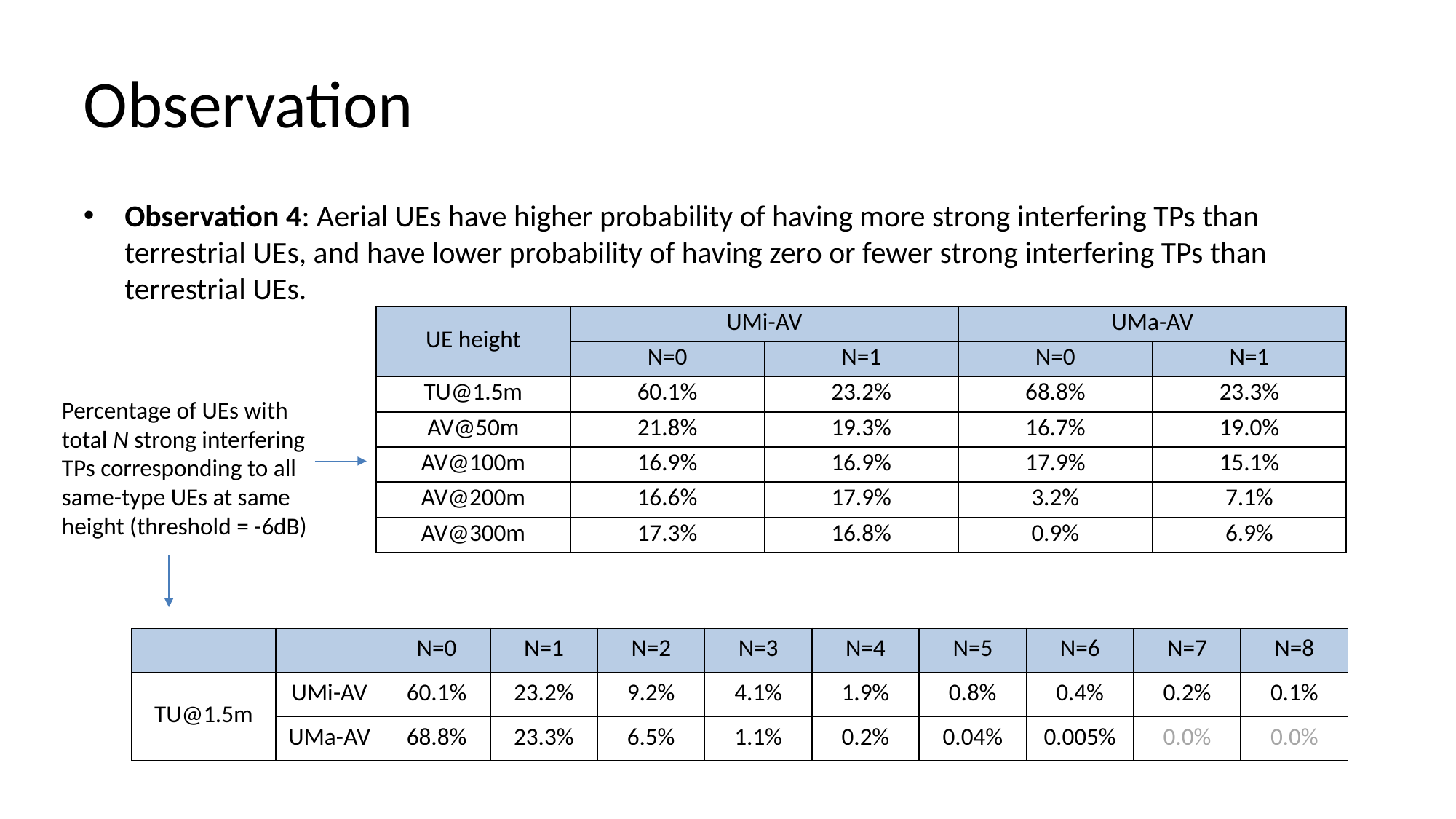

# Observation
Observation 4: Aerial UEs have higher probability of having more strong interfering TPs than terrestrial UEs, and have lower probability of having zero or fewer strong interfering TPs than terrestrial UEs.

| UE height | UMi-AV |  | UMa-AV |  |
| --- | --- | --- | --- | --- |
|  | N=0 | N=1 | N=0 | N=1 |
| TU@1.5m | 60.1% | 23.2% | 68.8% | 23.3% |
| AV@50m | 21.8% | 19.3% | 16.7% | 19.0% |
| AV@100m | 16.9% | 16.9% | 17.9% | 15.1% |
| AV@200m | 16.6% | 17.9% | 3.2% | 7.1% |
| AV@300m | 17.3% | 16.8% | 0.9% | 6.9% |
Percentage of UEs with total N strong interfering TPs corresponding to all same-type UEs at same height (threshold = -6dB)
|  |  | N=0 | N=1 | N=2 | N=3 | N=4 | N=5 | N=6 | N=7 | N=8 |
| --- | --- | --- | --- | --- | --- | --- | --- | --- | --- | --- |
| TU@1.5m | UMi-AV | 60.1% | 23.2% | 9.2% | 4.1% | 1.9% | 0.8% | 0.4% | 0.2% | 0.1% |
|  | UMa-AV | 68.8% | 23.3% | 6.5% | 1.1% | 0.2% | 0.04% | 0.005% | 0.0% | 0.0% |